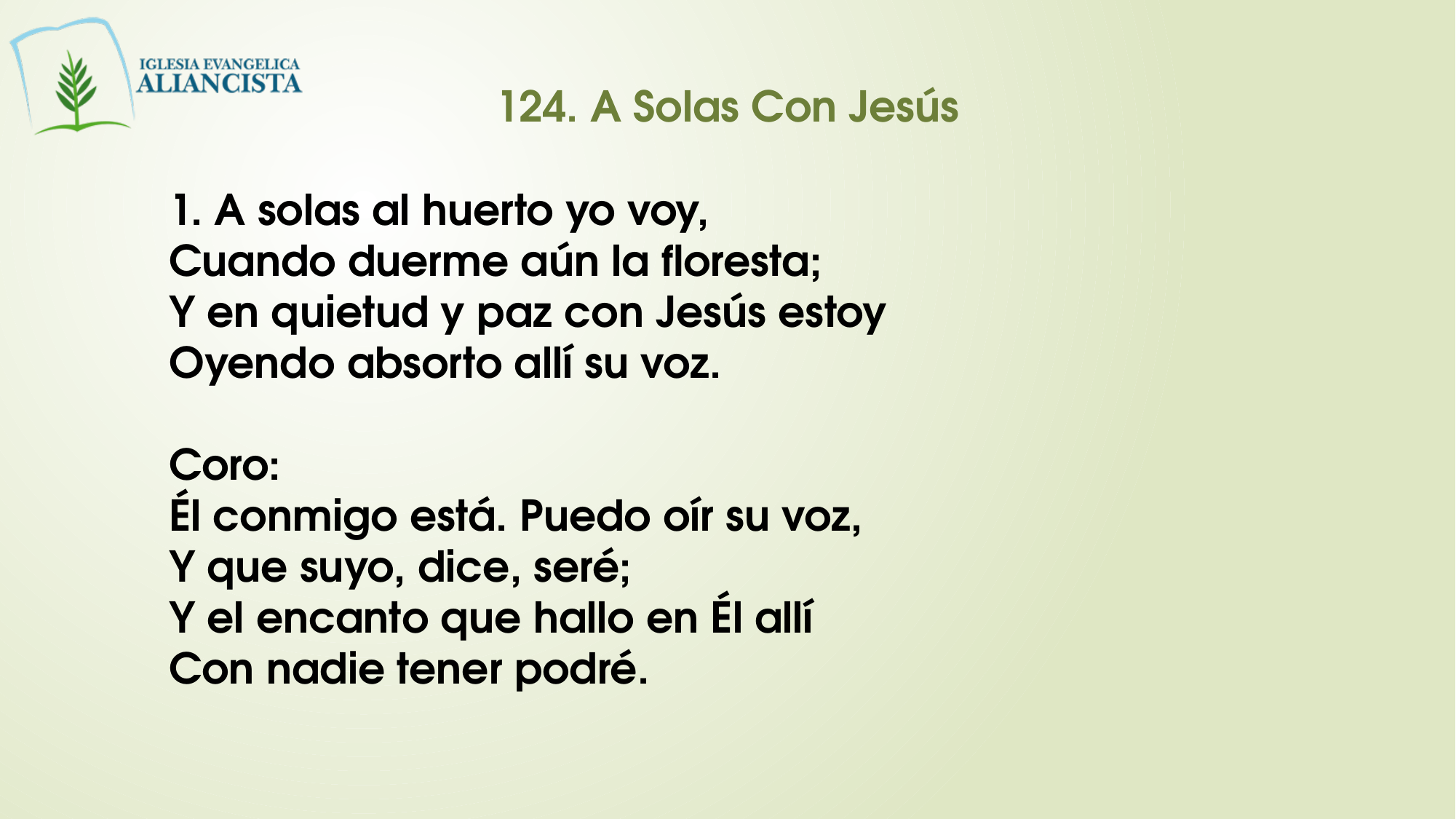

124. A Solas Con Jesús
1. A solas al huerto yo voy,
Cuando duerme aún la floresta;
Y en quietud y paz con Jesús estoy
Oyendo absorto allí su voz.

Coro:
Él conmigo está. Puedo oír su voz,
Y que suyo, dice, seré;
Y el encanto que hallo en Él allí
Con nadie tener podré.